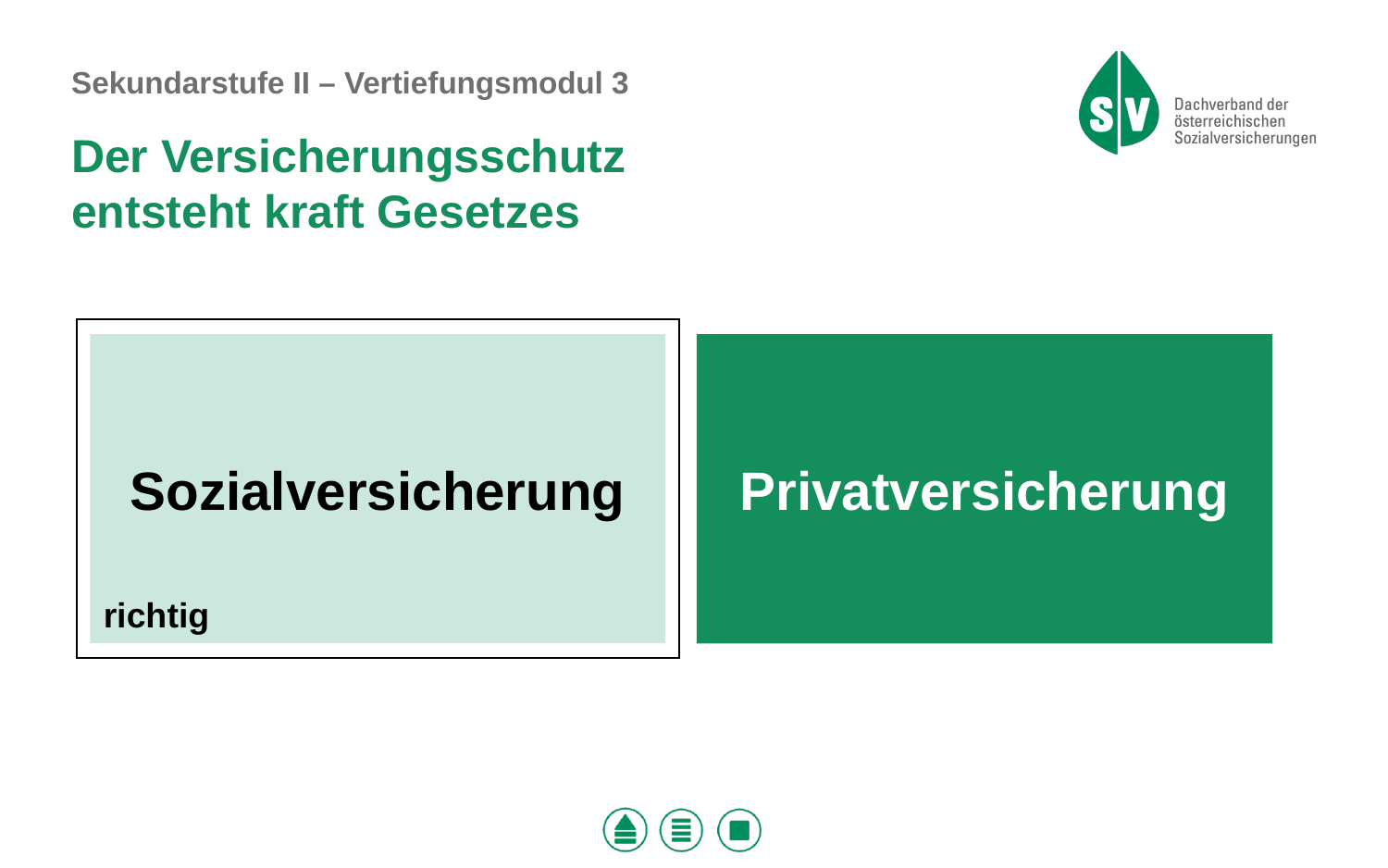

Der Versicherungsschutz
entsteht kraft Gesetzes

Sozialversicherung
Privatversicherung
richtig
4